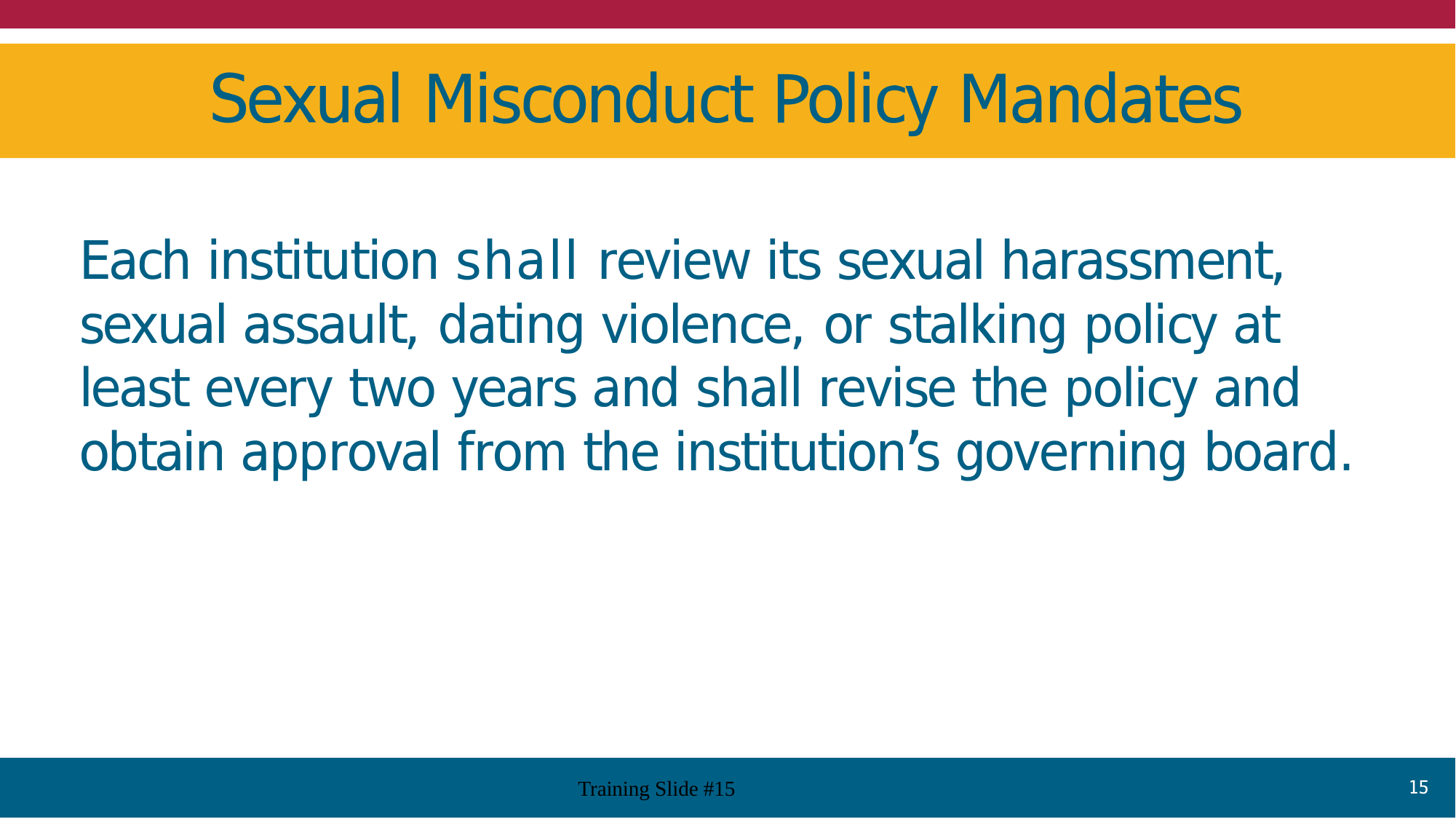

# Sexual Misconduct Policy Mandates
Each institution shall review its sexual harassment, sexual assault, dating violence, or stalking policy at least every two years and shall revise the policy and obtain approval from the institution’s governing board.

15
Training Slide #15